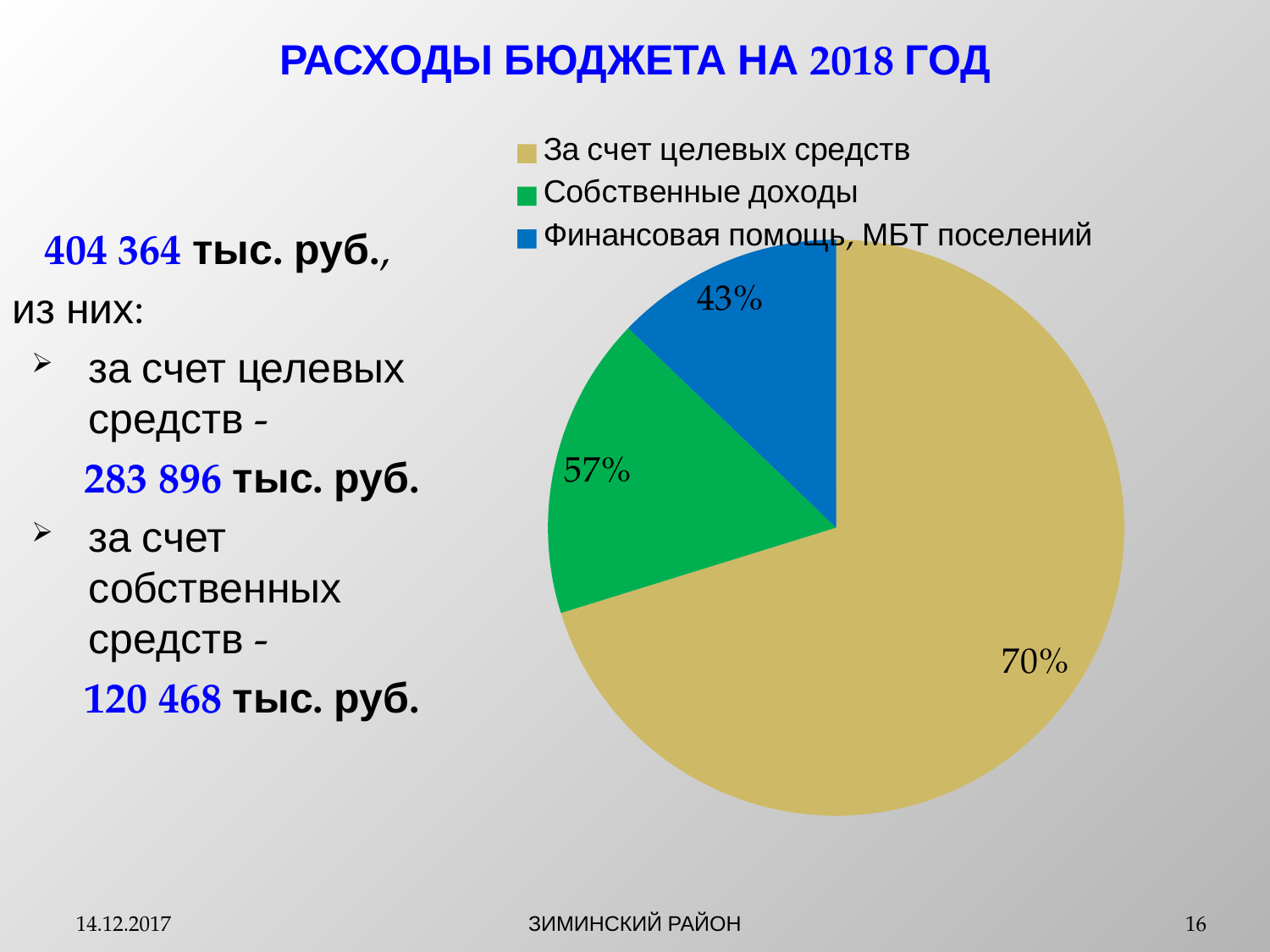

РАСХОДЫ БЮДЖЕТА НА 2018 ГОД

[unsupported chart]

404 364 тыс. руб.,
из них:
за счет целевых средств -
     283 896 тыс. руб.
за счет собственных средств -
     120 468 тыс. руб.

14.12.2017
ЗИМИНСКИЙ РАЙОН
16